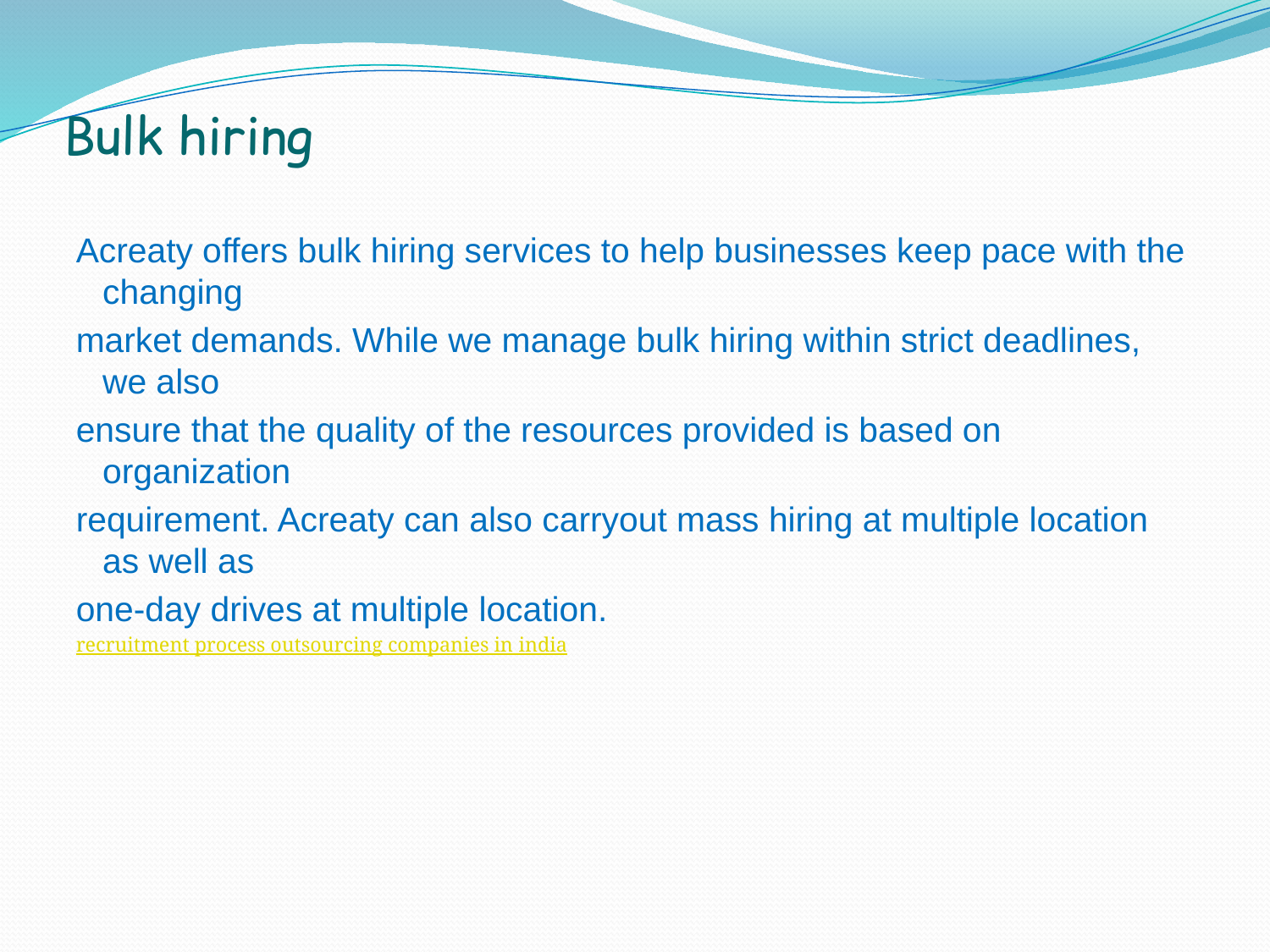

# Bulk hiring
Acreaty offers bulk hiring services to help businesses keep pace with the changing
market demands. While we manage bulk hiring within strict deadlines, we also
ensure that the quality of the resources provided is based on organization
requirement. Acreaty can also carryout mass hiring at multiple location as well as
one-day drives at multiple location.
recruitment process outsourcing companies in india